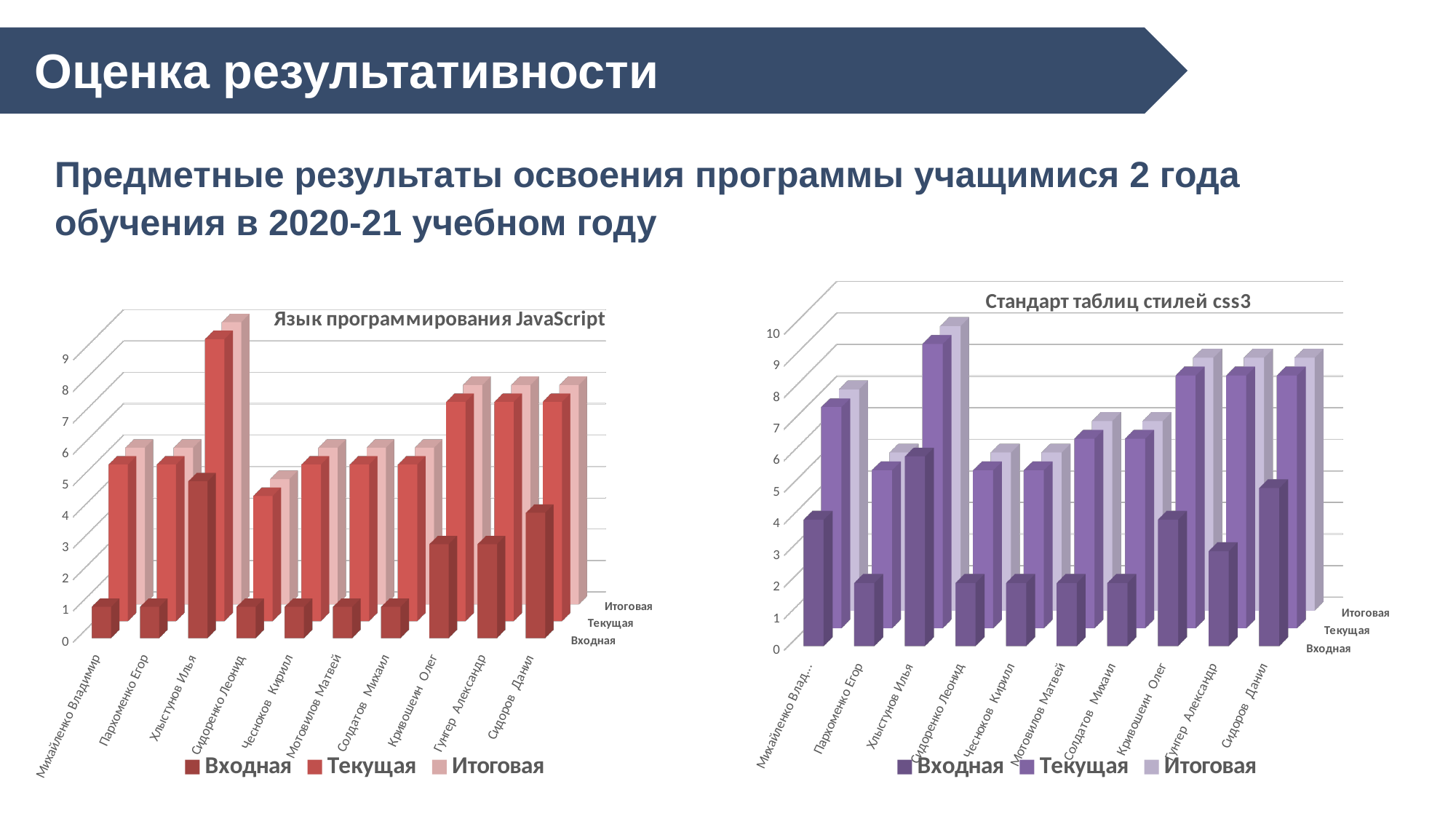

Оценка результативности
Предметные результаты освоения программы учащимися 2 года обучения в 2020-21 учебном году

[unsupported chart]

[unsupported chart]